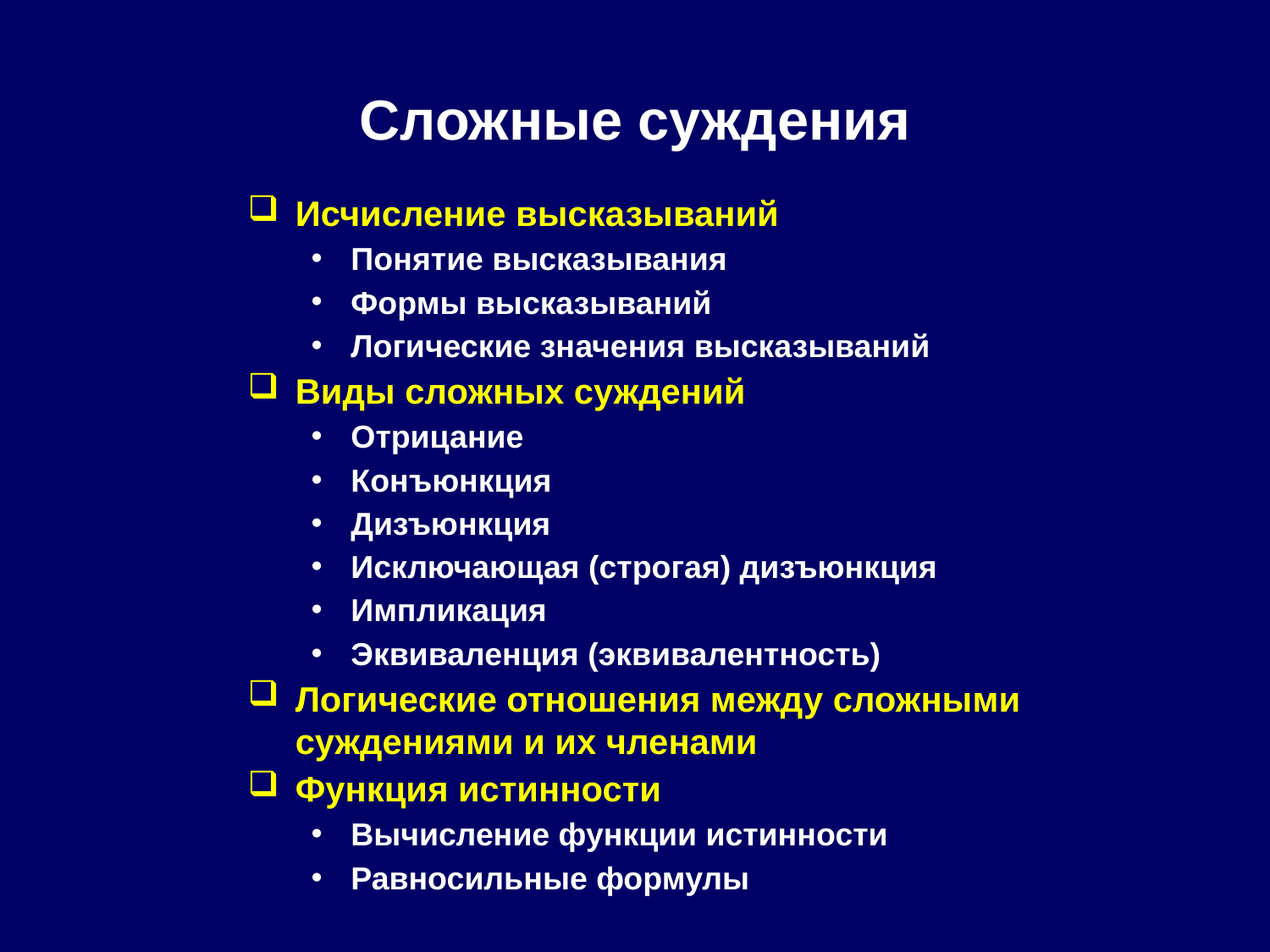

# Сложные суждения
Исчисление высказываний
Понятие высказывания
Формы высказываний
Логические значения высказываний
Виды сложных суждений
Отрицание
Конъюнкция
Дизъюнкция
Исключающая (строгая) дизъюнкция
Импликация
Эквиваленция (эквивалентность)
Логические отношения между сложными суждениями и их членами
Функция истинности
Вычисление функции истинности
Равносильные формулы